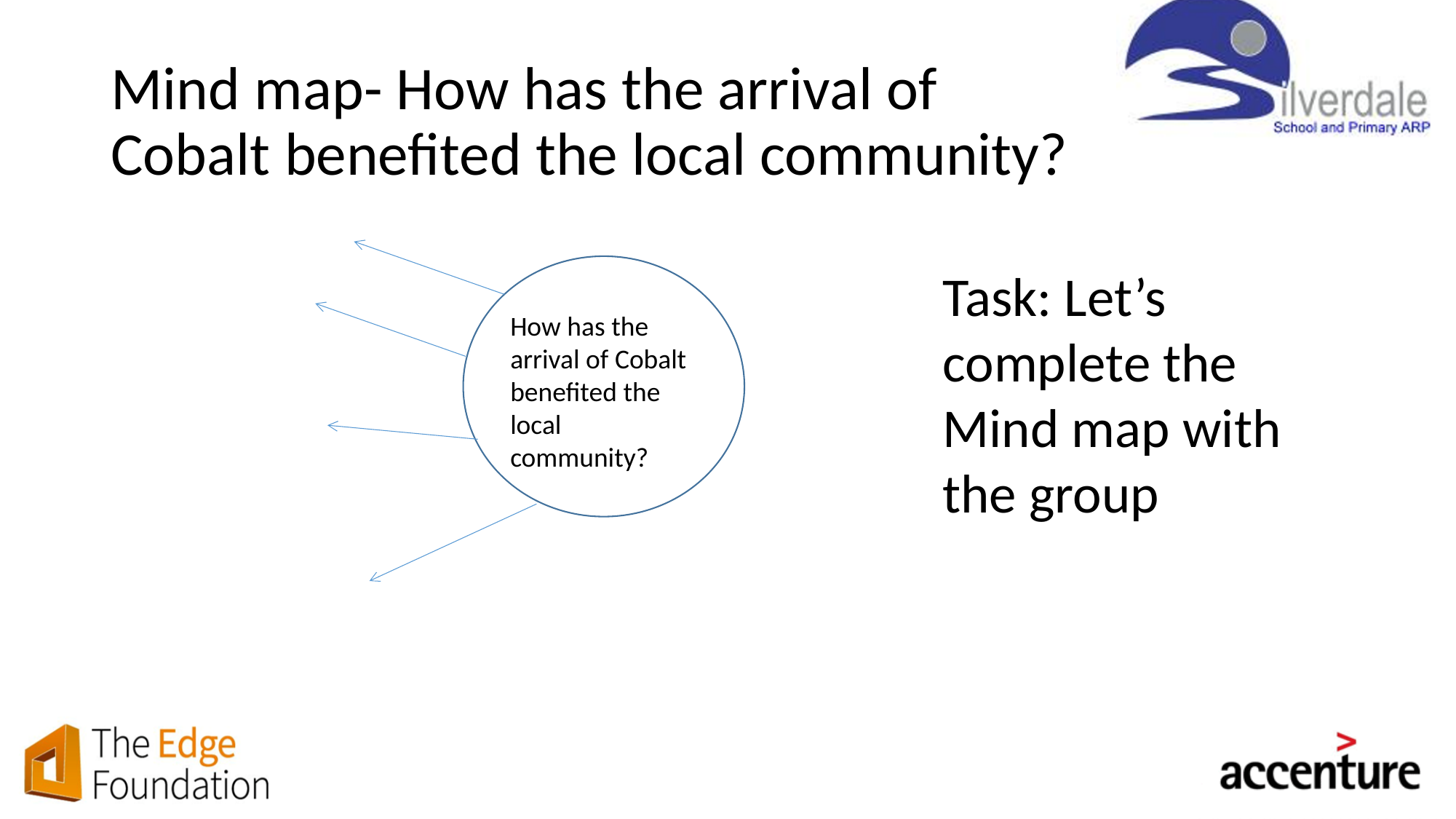

# Mind map- How has the arrival of Cobalt benefited the local community?

Task: Let’s complete the Mind map with the group
How has the arrival of Cobalt benefited the local community?